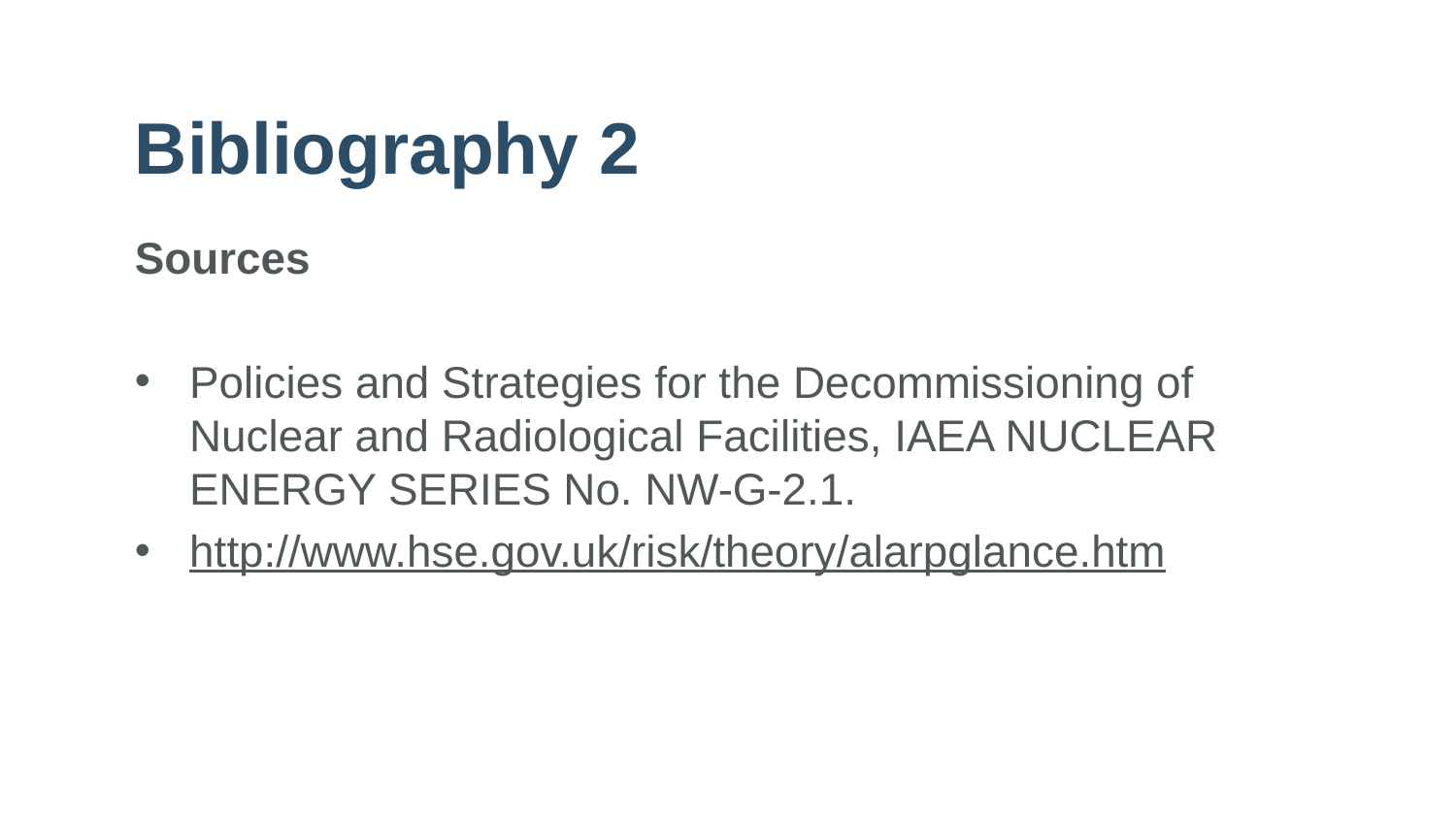

# Bibliography 2
Sources

Policies and Strategies for the Decommissioning of Nuclear and Radiological Facilities, IAEA NUCLEAR ENERGY SERIES No. NW-G-2.1.
http://www.hse.gov.uk/risk/theory/alarpglance.htm